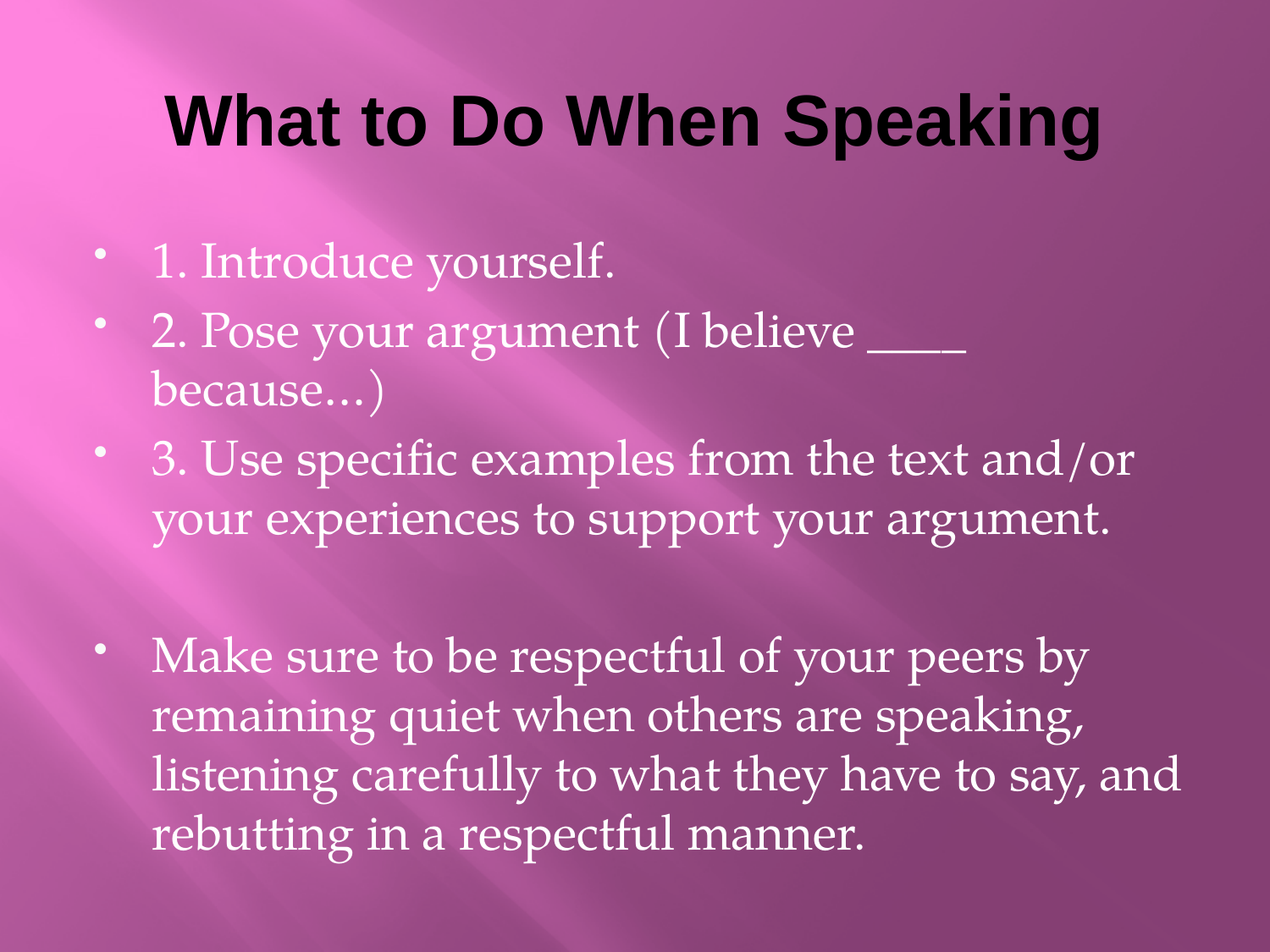

# What to Do When Speaking
1. Introduce yourself.
2. Pose your argument (I believe ____ because…)
3. Use specific examples from the text and/or your experiences to support your argument.

Make sure to be respectful of your peers by remaining quiet when others are speaking, listening carefully to what they have to say, and rebutting in a respectful manner.